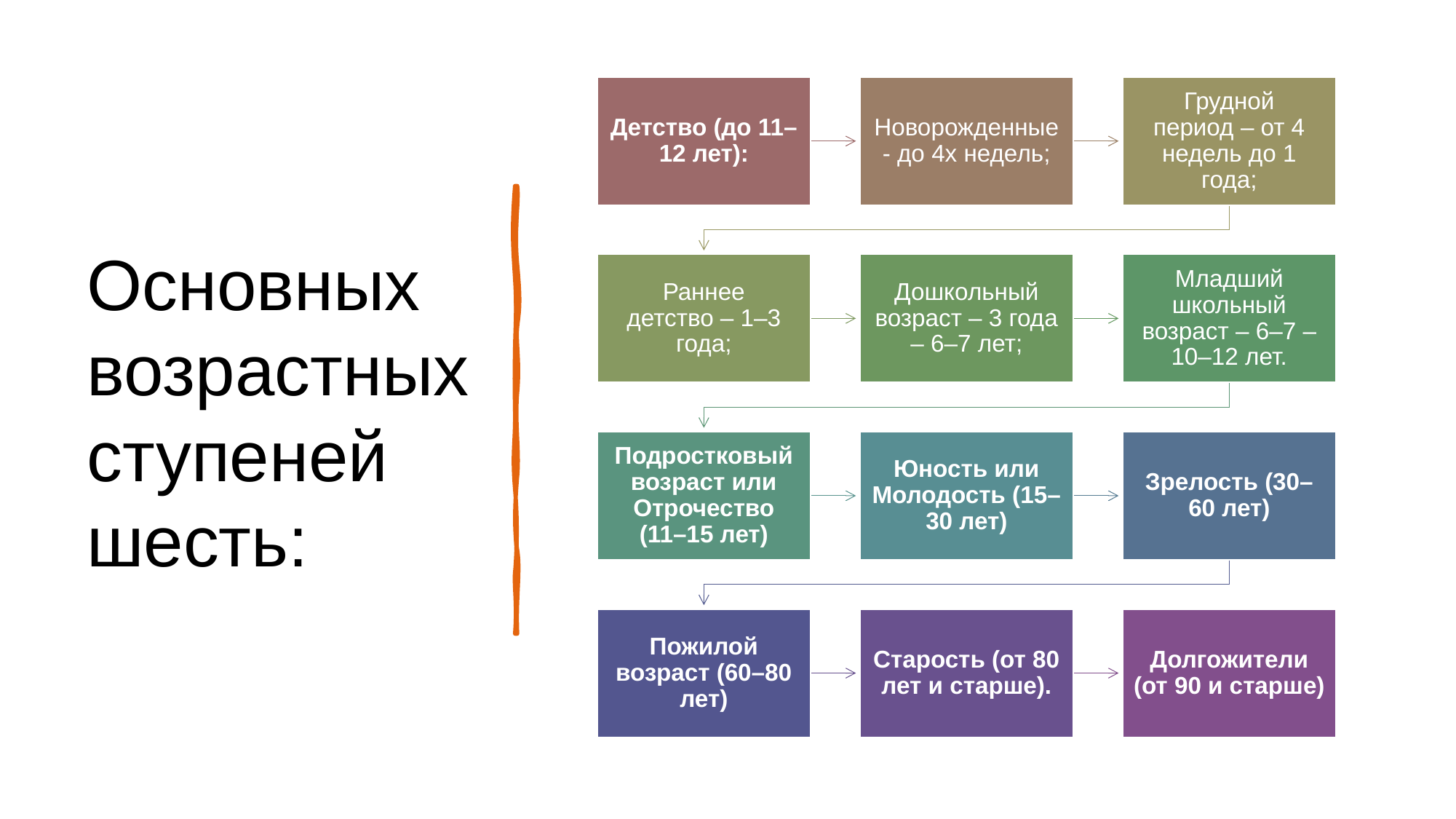

Детство (до 11–12 лет):

Новорожденные - до 4х недель;

Грудной период – от 4 недель до 1 года;

Раннее детство – 1–3 года;

Дошкольный возраст – 3 года – 6–7 лет;

Младший школьный возраст – 6–7 – 10–12 лет.

Подростковый возраст или Отрочество (11–15 лет)

Юность или Молодость (15–30 лет)

Зрелость (30–60 лет)

Пожилой возраст (60–80 лет)

Старость (от 80 лет и старше).
Долгожители (от 90 и старше)
# Основных возрастных ступеней шесть: